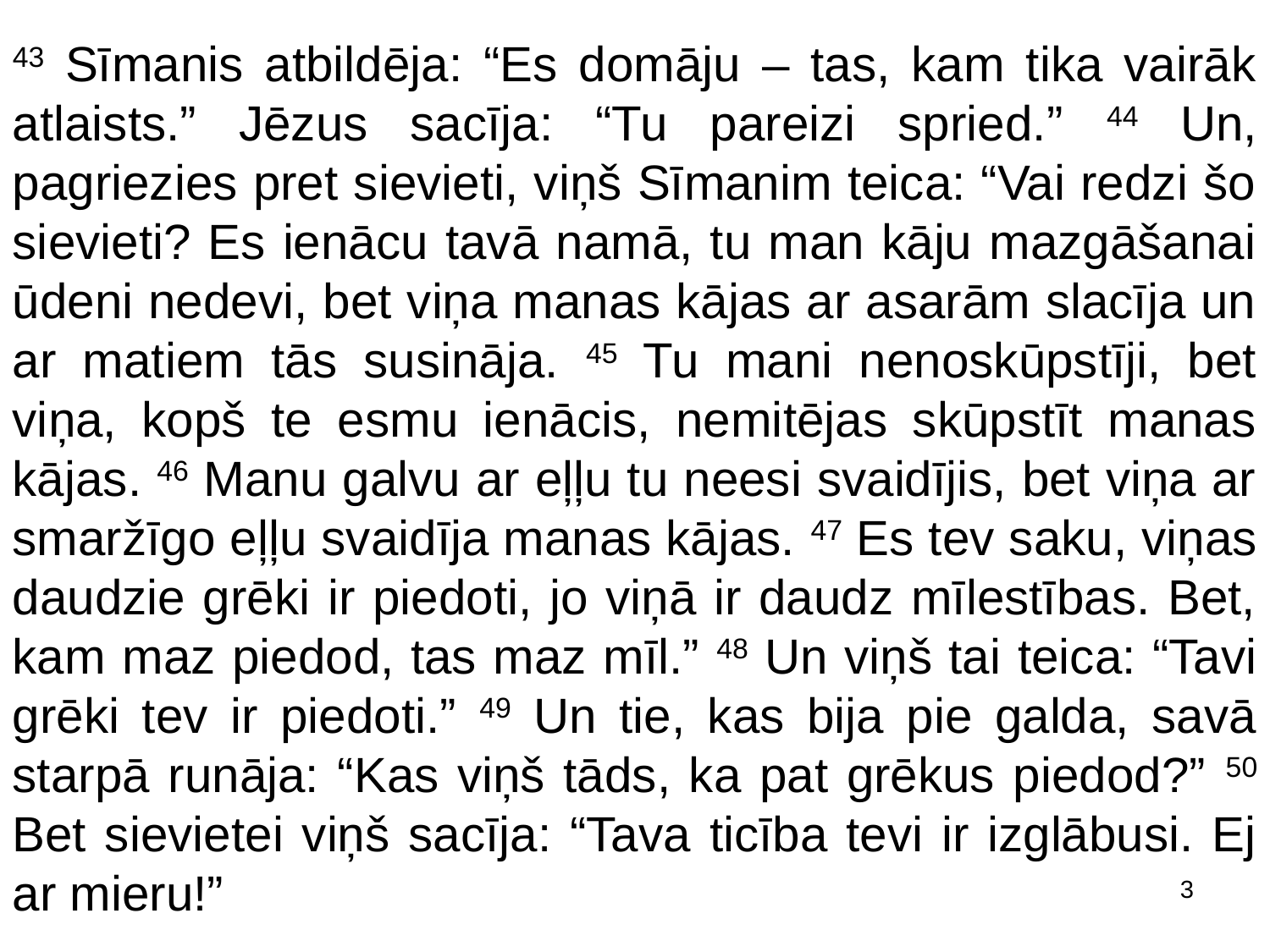

43 Sīmanis atbildēja: “Es domāju – tas, kam tika vairāk atlaists.” Jēzus sacīja: “Tu pareizi spried.” 44 Un, pagriezies pret sievieti, viņš Sīmanim teica: “Vai redzi šo sievieti? Es ienācu tavā namā, tu man kāju mazgāšanai ūdeni nedevi, bet viņa manas kājas ar asarām slacīja un ar matiem tās susināja. 45 Tu mani nenoskūpstīji, bet viņa, kopš te esmu ienācis, nemitējas skūpstīt manas kājas. 46 Manu galvu ar eļļu tu neesi svaidījis, bet viņa ar smaržīgo eļļu svaidīja manas kājas. 47 Es tev saku, viņas daudzie grēki ir piedoti, jo viņā ir daudz mīlestības. Bet, kam maz piedod, tas maz mīl.” 48 Un viņš tai teica: “Tavi grēki tev ir piedoti.” 49 Un tie, kas bija pie galda, savā starpā runāja: “Kas viņš tāds, ka pat grēkus piedod?” 50 Bet sievietei viņš sacīja: “Tava ticība tevi ir izglābusi. Ej ar mieru!”
3